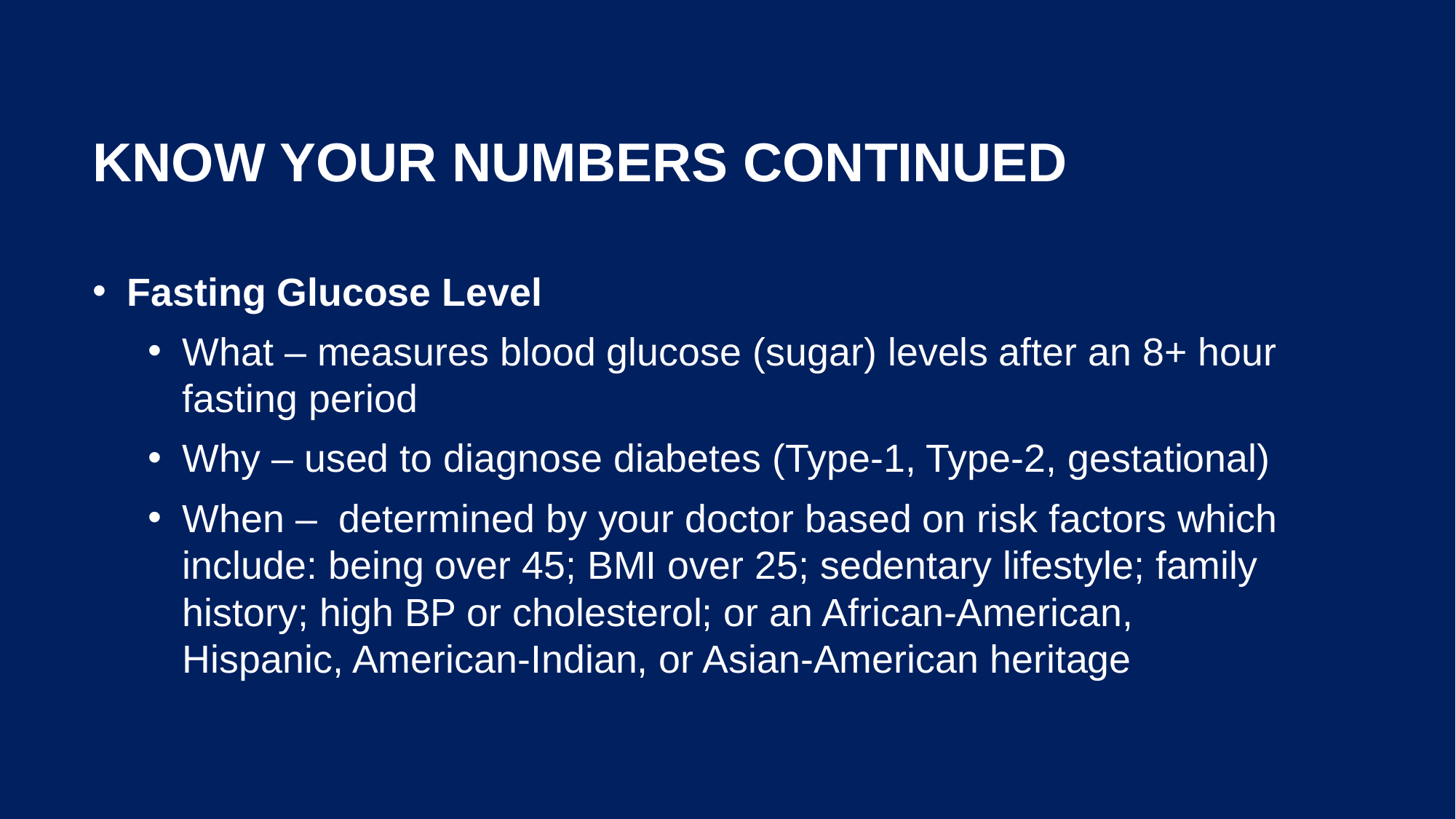

# Know your numbers continued
Fasting Glucose Level
What – measures blood glucose (sugar) levels after an 8+ hour fasting period
Why – used to diagnose diabetes (Type-1, Type-2, gestational)
When –  determined by your doctor based on risk factors which include: being over 45; BMI over 25; sedentary lifestyle; family history; high BP or cholesterol; or an African-American, Hispanic, American-Indian, or Asian-American heritage